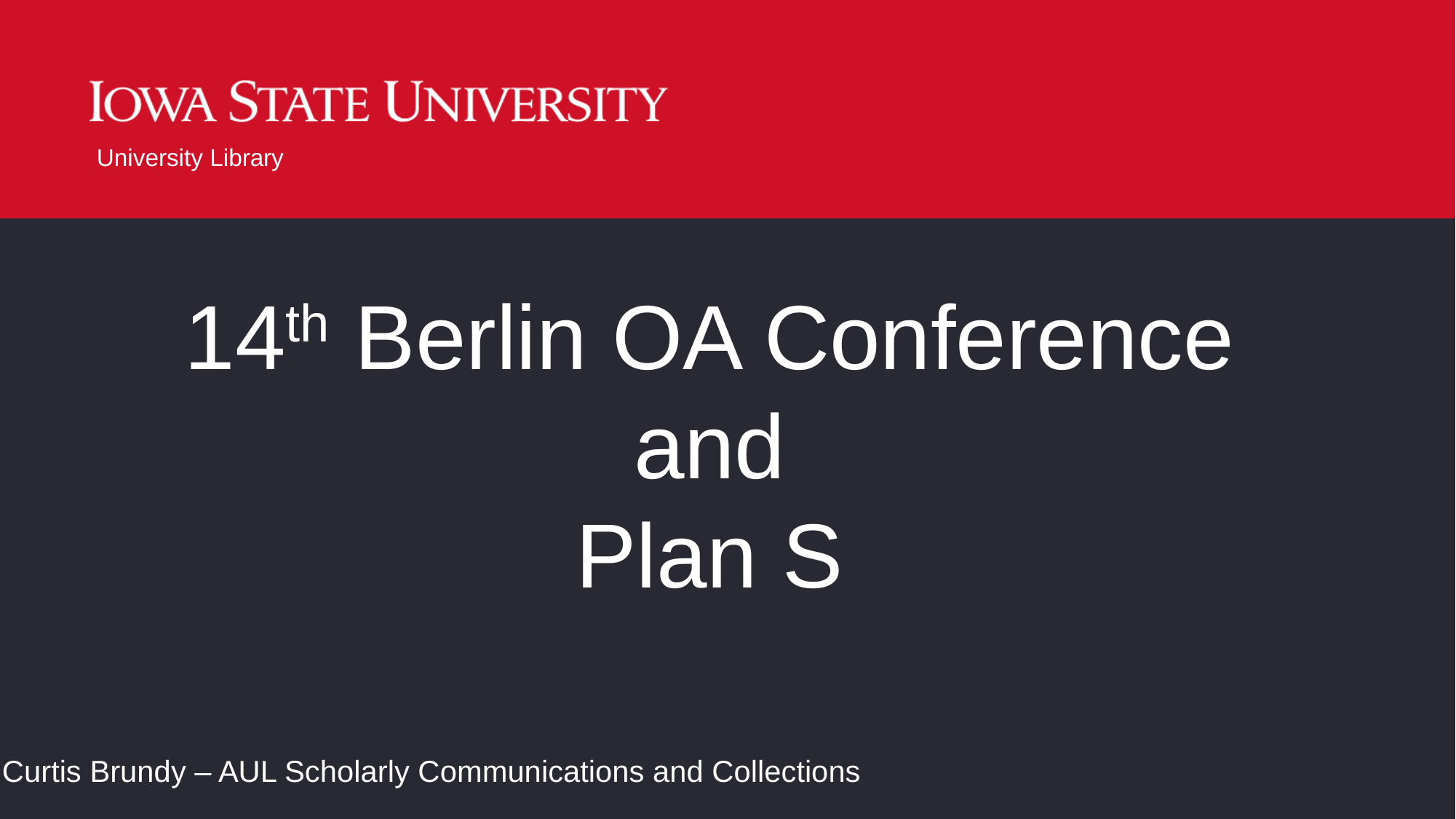

14th Berlin OA Conference
and
Plan S
Curtis Brundy – AUL Scholarly Communications and Collections